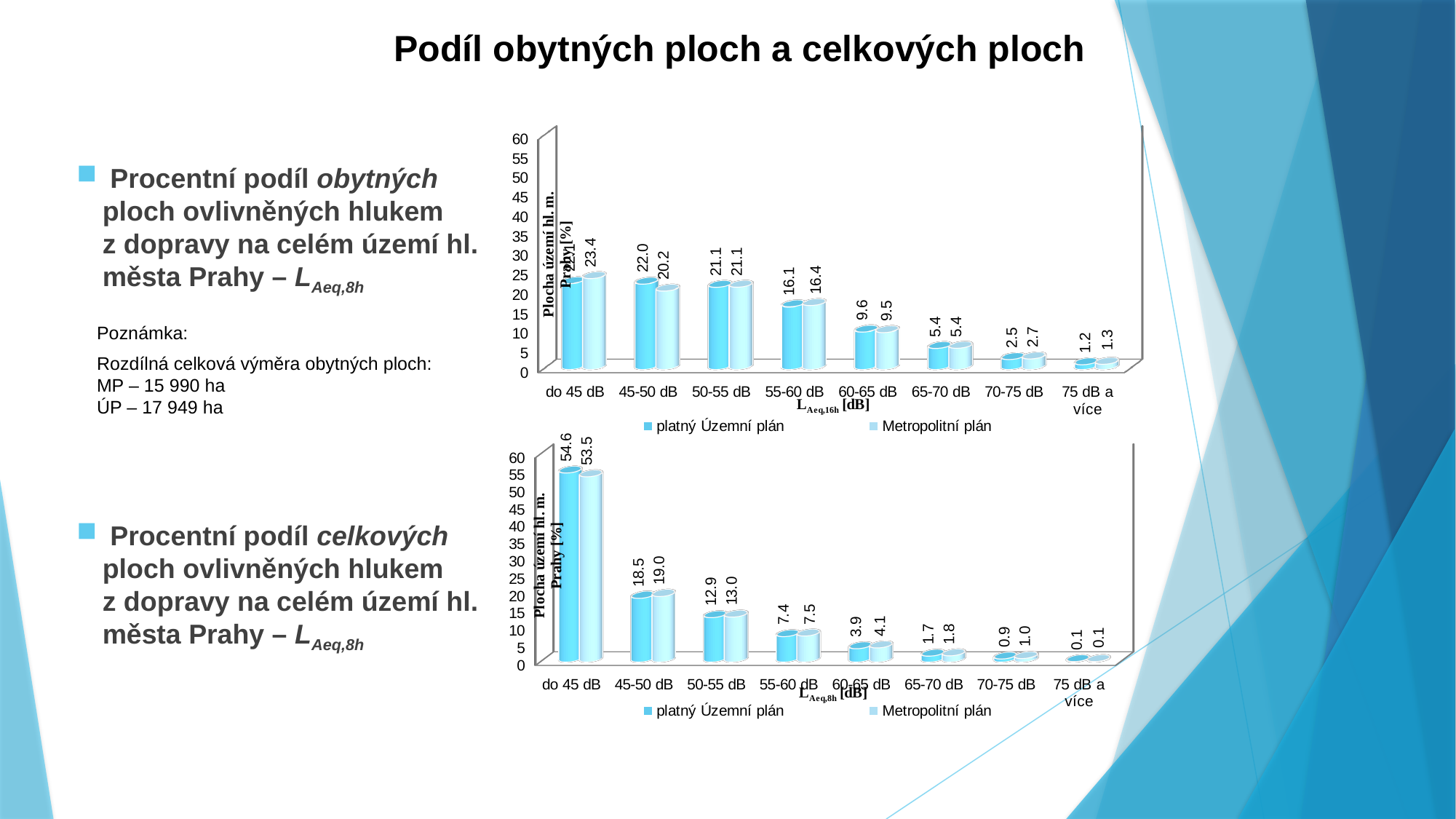

# Podíl obytných ploch a celkových ploch

[unsupported chart]

 Procentní podíl obytných ploch ovlivněných hlukem z dopravy na celém území hl. města Prahy – LAeq,8h

 Procentní podíl celkových ploch ovlivněných hlukem z dopravy na celém území hl. města Prahy – LAeq,8h
Poznámka:
Rozdílná celková výměra obytných ploch:
MP – 15 990 ha
ÚP – 17 949 ha

[unsupported chart]